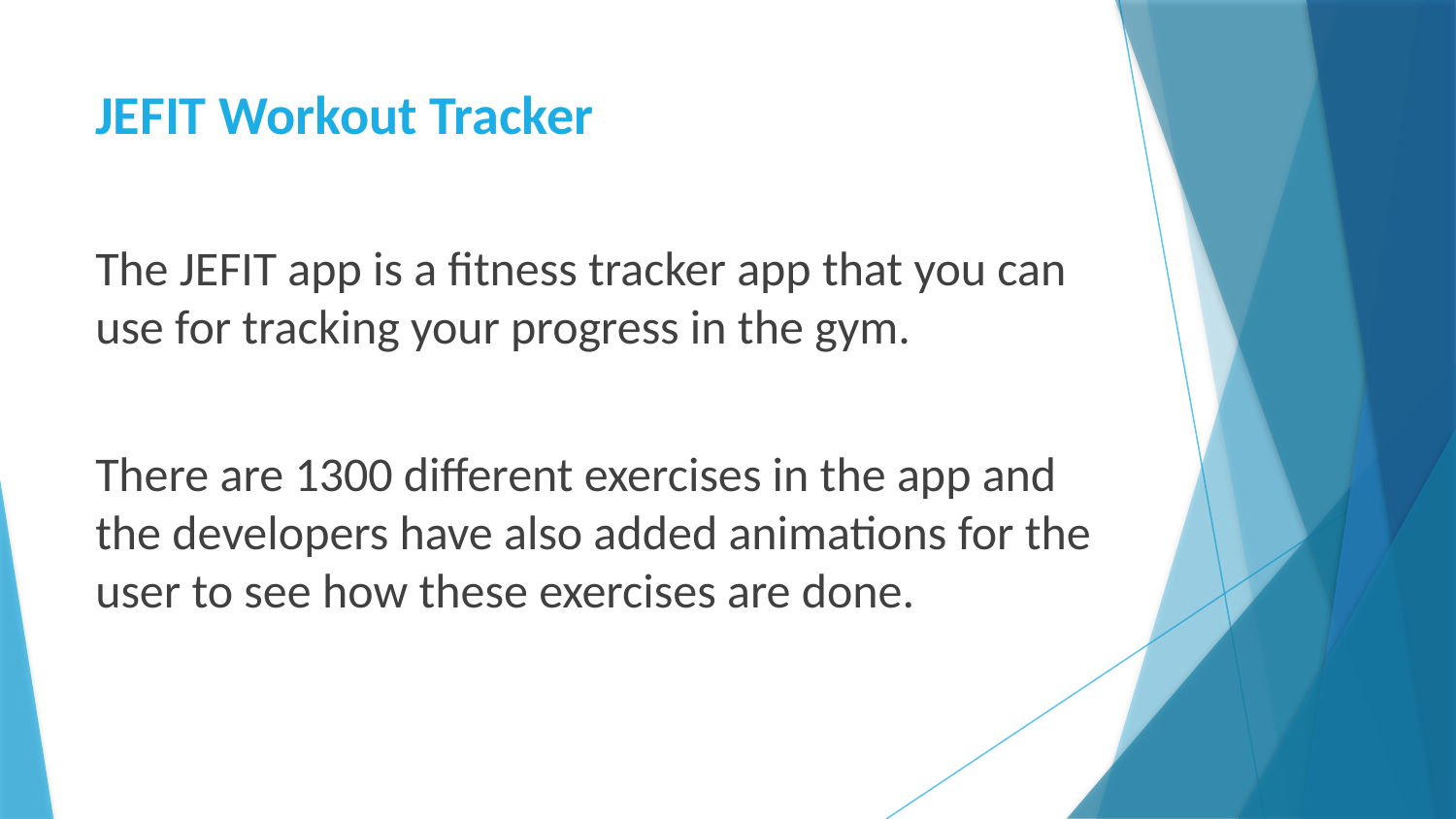

# JEFIT Workout Tracker
The JEFIT app is a fitness tracker app that you can use for tracking your progress in the gym.

There are 1300 different exercises in the app and the developers have also added animations for the user to see how these exercises are done.